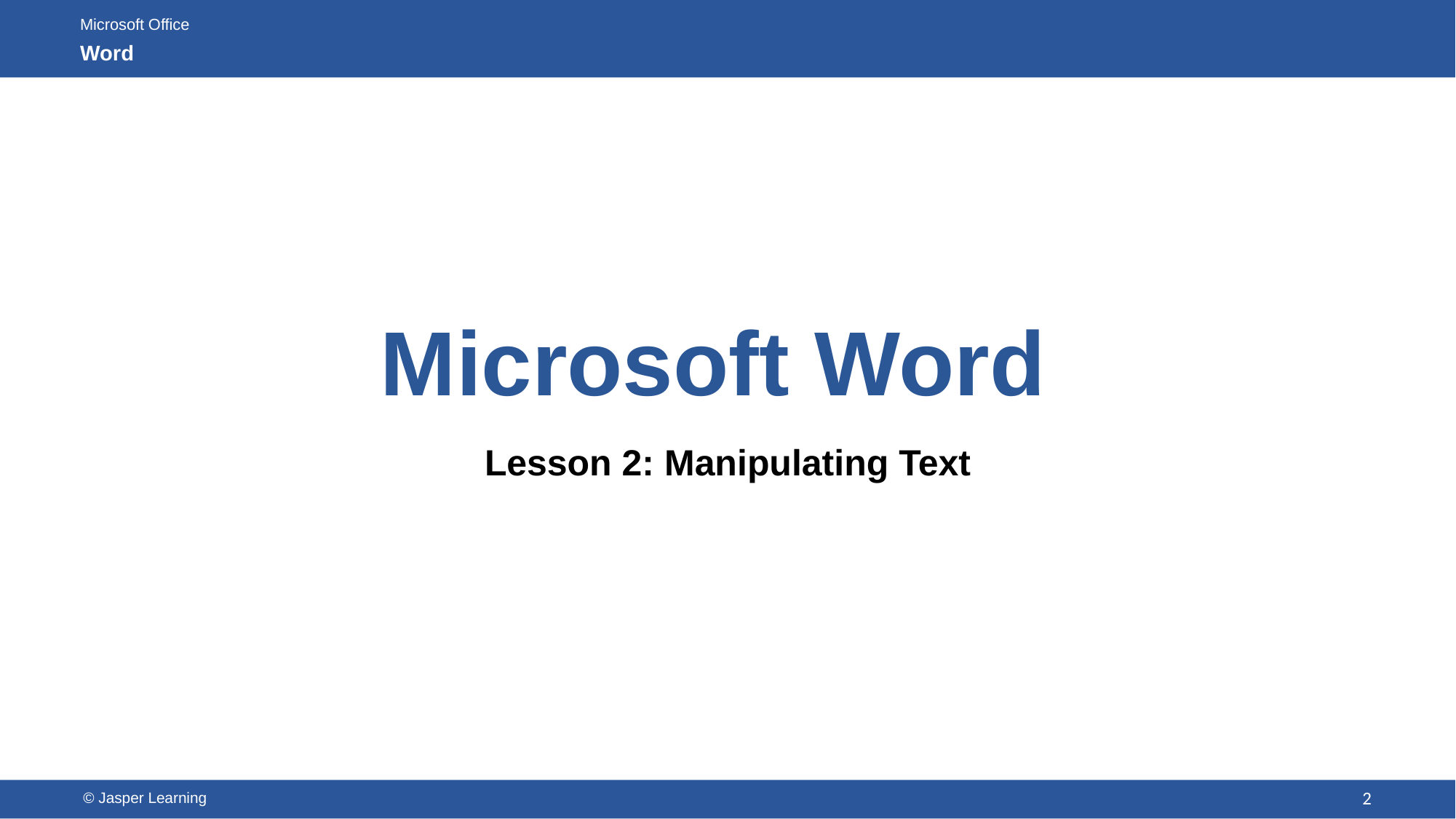

# Microsoft Word
Lesson 2: Manipulating Text
2
© Jasper Learning